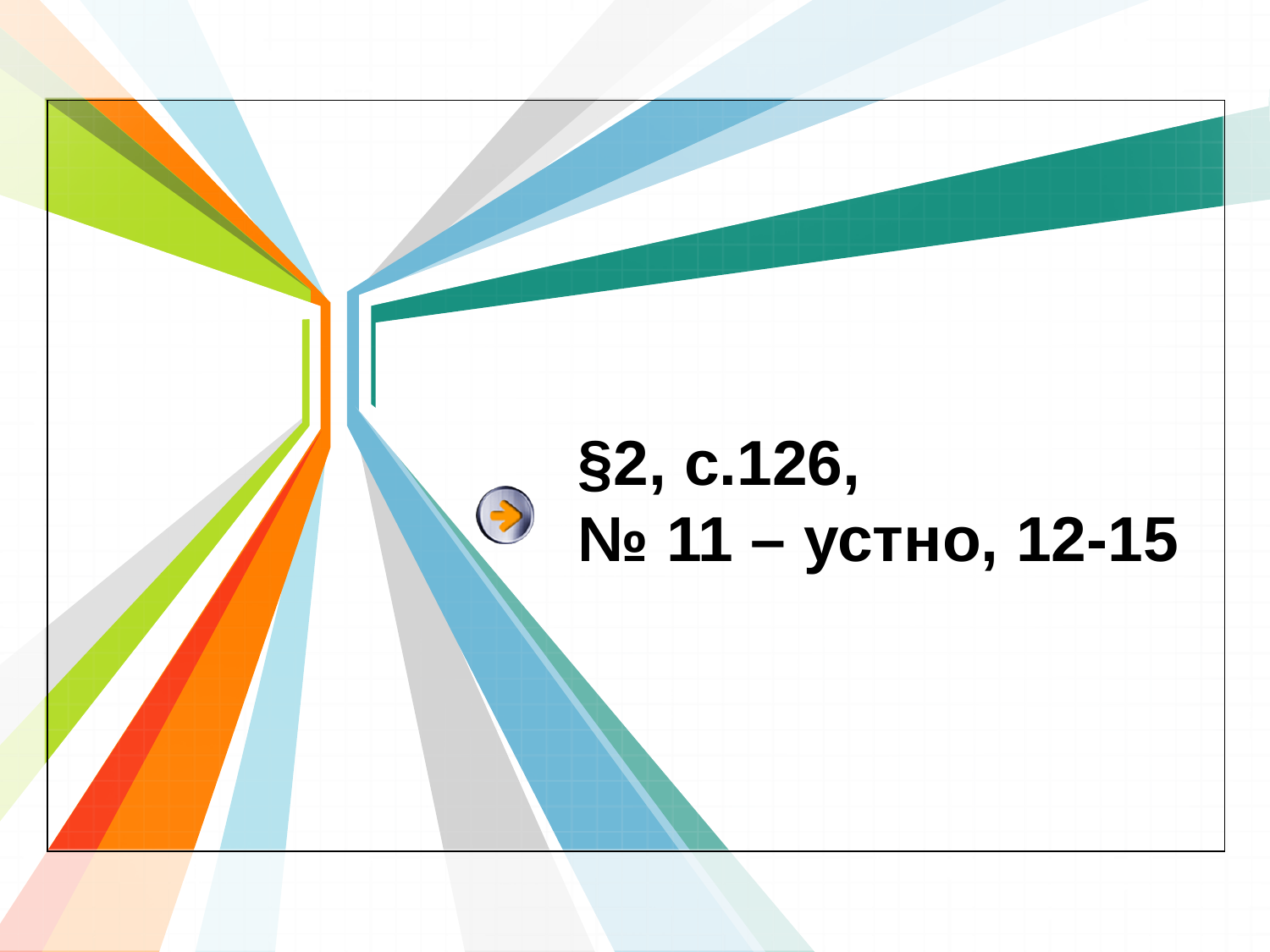

# §2, с.126, № 11 – устно, 12-15